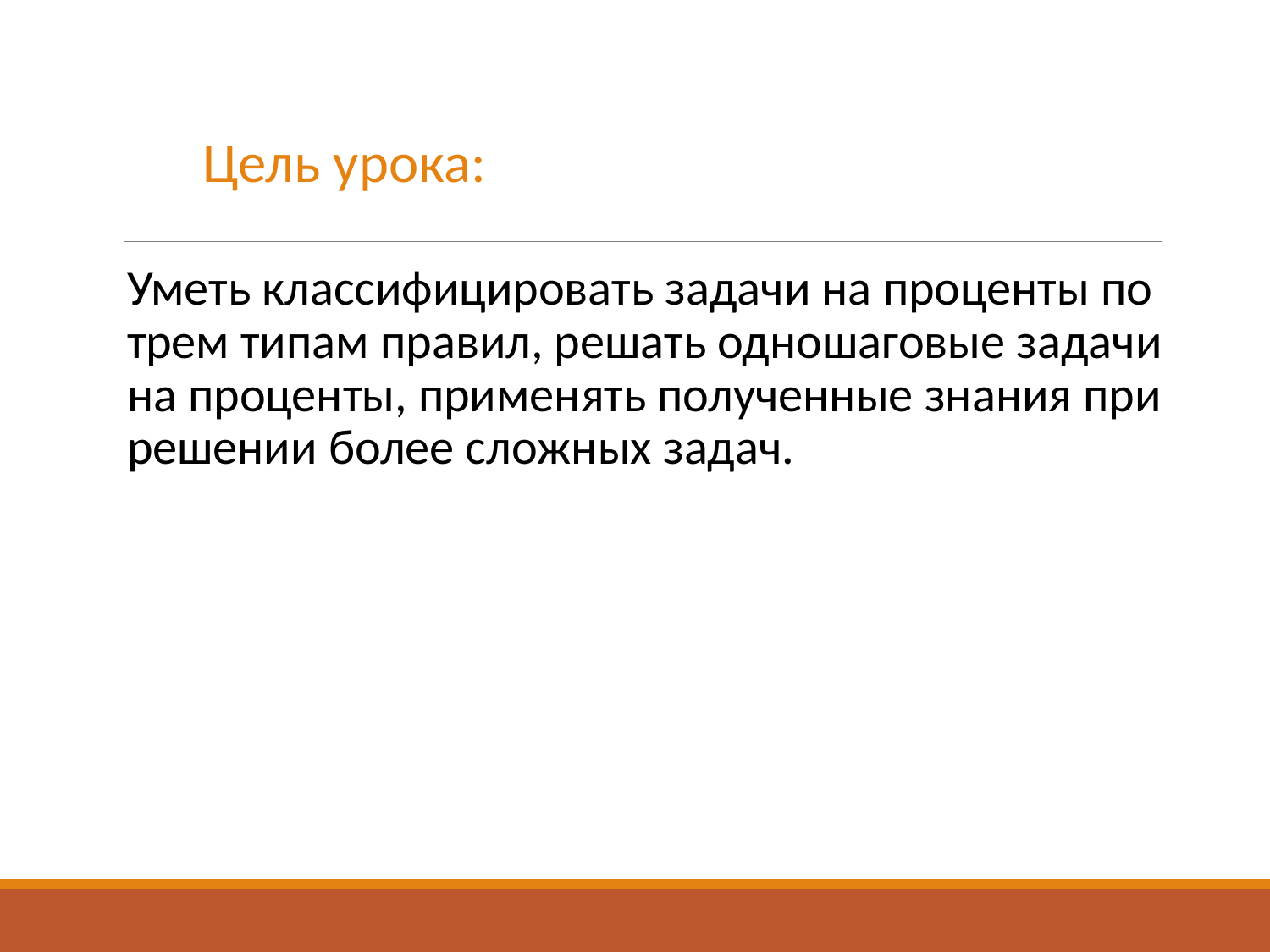

# Цель урока:
Уметь классифицировать задачи на проценты по трем типам правил, решать одношаговые задачи на проценты, применять полученные знания при решении более сложных задач.